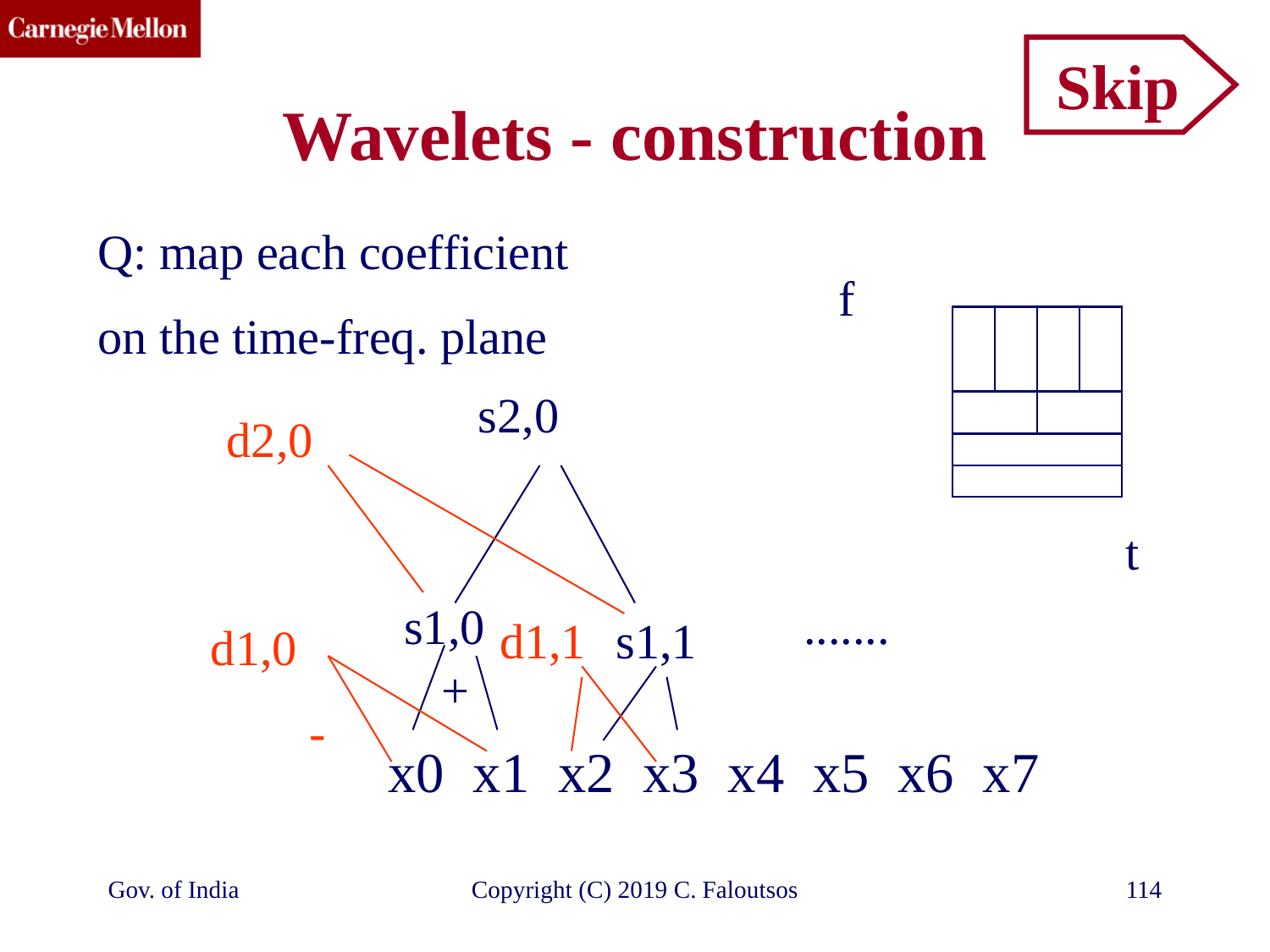

Skip
# Wavelets - construction
Q: map each coefficient
on the time-freq. plane
f

s2,0
d2,0

t
s1,0
.......
d1,1
s1,1
d1,0

+

-
x0  x1  x2  x3  x4  x5  x6  x7
Gov. of India
Copyright (C) 2019 C. Faloutsos
114